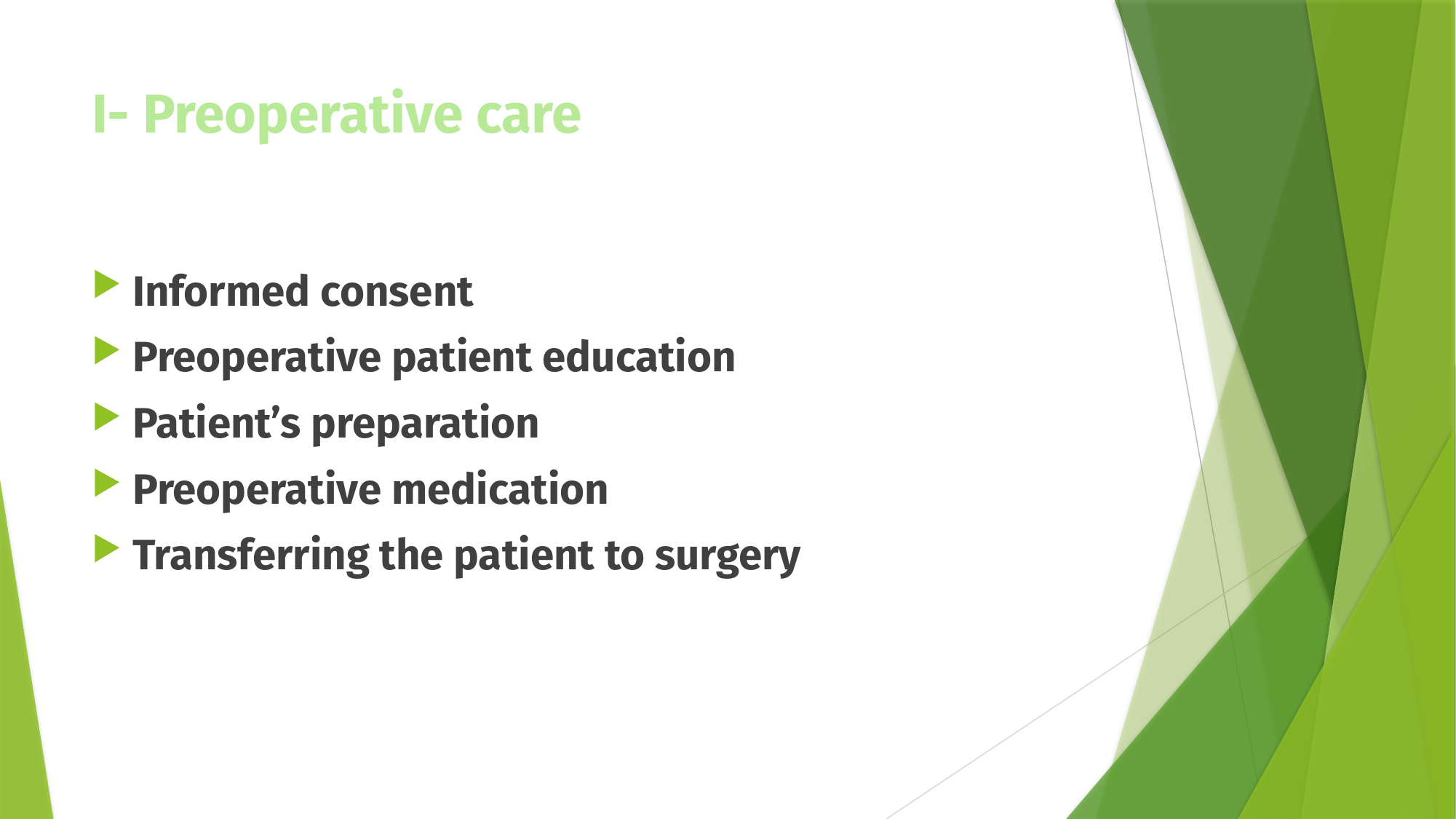

# I- Preoperative care
Informed consent
Preoperative patient education
Patient’s preparation
Preoperative medication
Transferring the patient to surgery